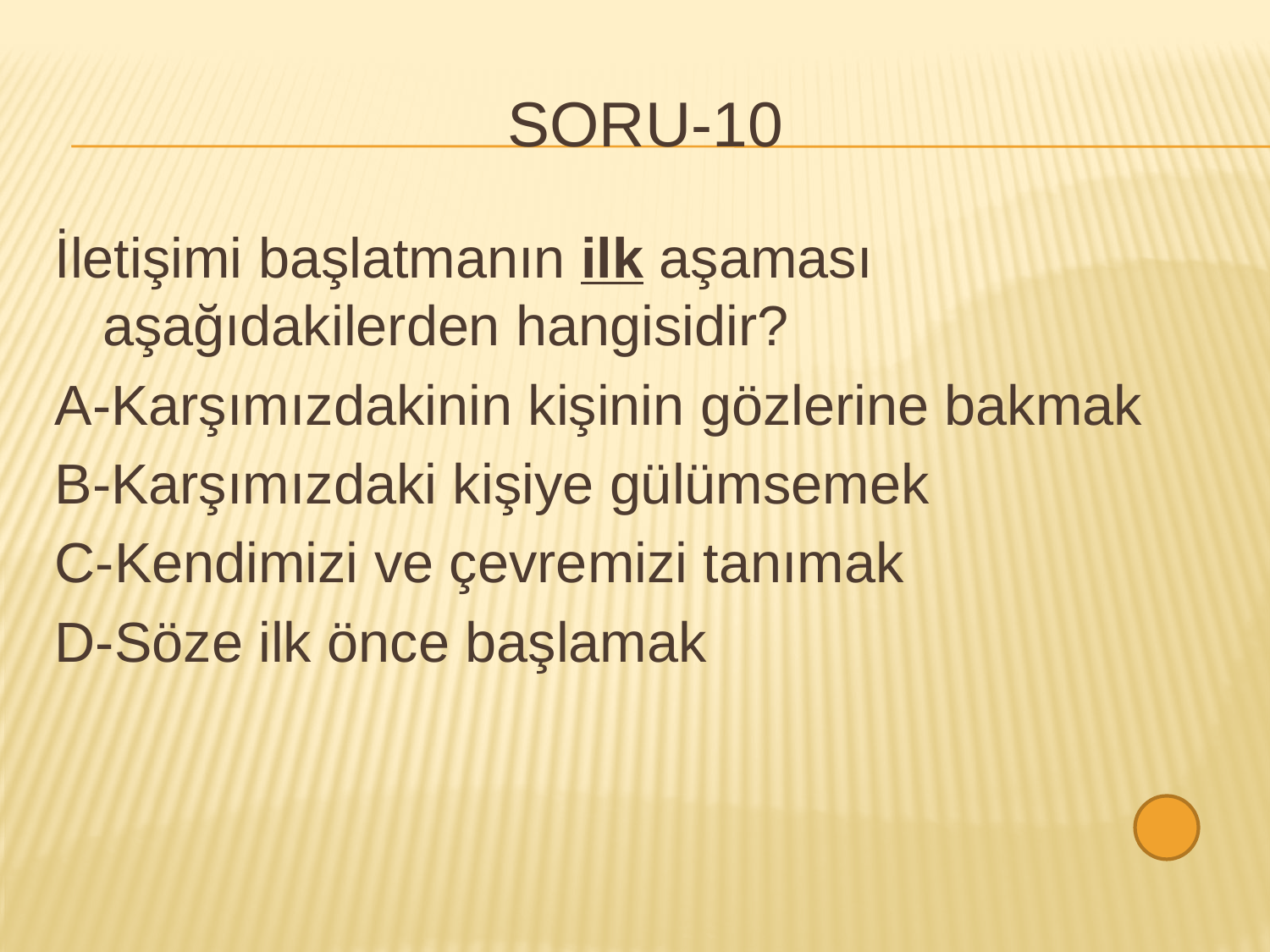

# SORU-10
İletişimi başlatmanın ilk aşaması aşağıdakilerden hangisidir?
A-Karşımızdakinin kişinin gözlerine bakmak
B-Karşımızdaki kişiye gülümsemek
C-Kendimizi ve çevremizi tanımak
D-Söze ilk önce başlamak